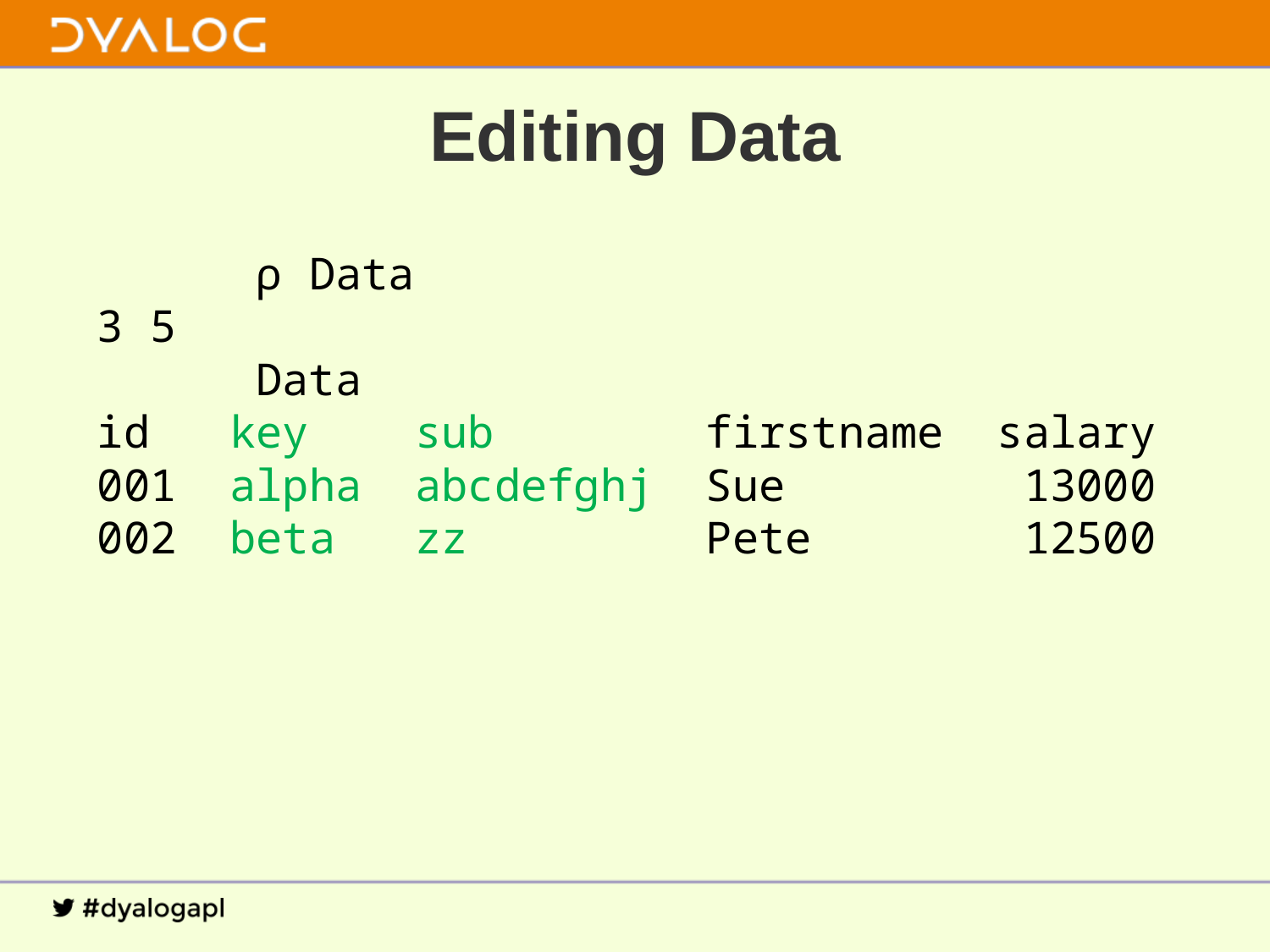

# Editing Data
      ⍴ Data
3 5
      Data
id   key    sub        firstname  salary
001  alpha  abcdefghj  Sue         13000
002  beta   zz         Pete        12500